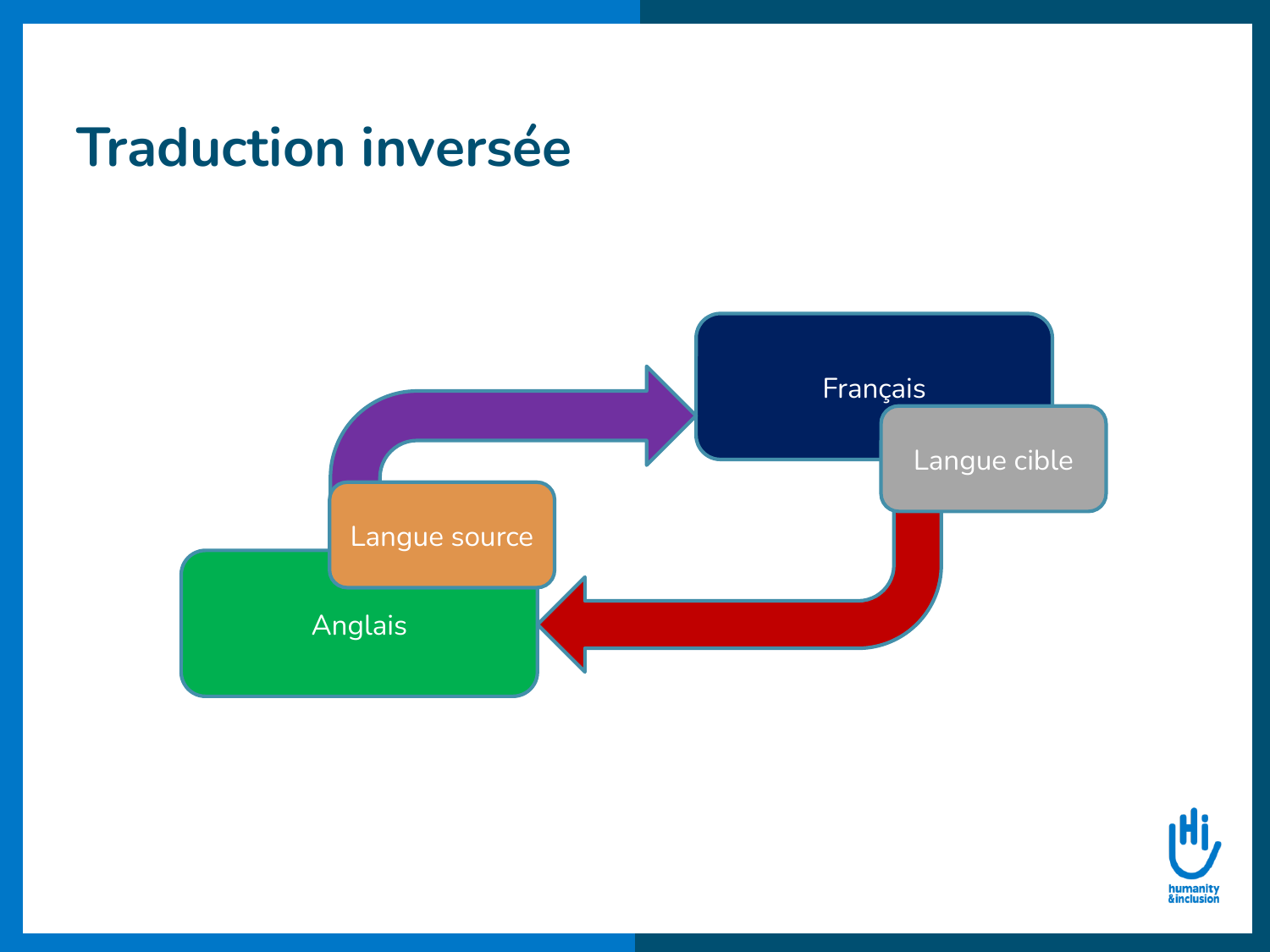

# Traduction inversée
Français

Langue cible
Langue source

Anglais